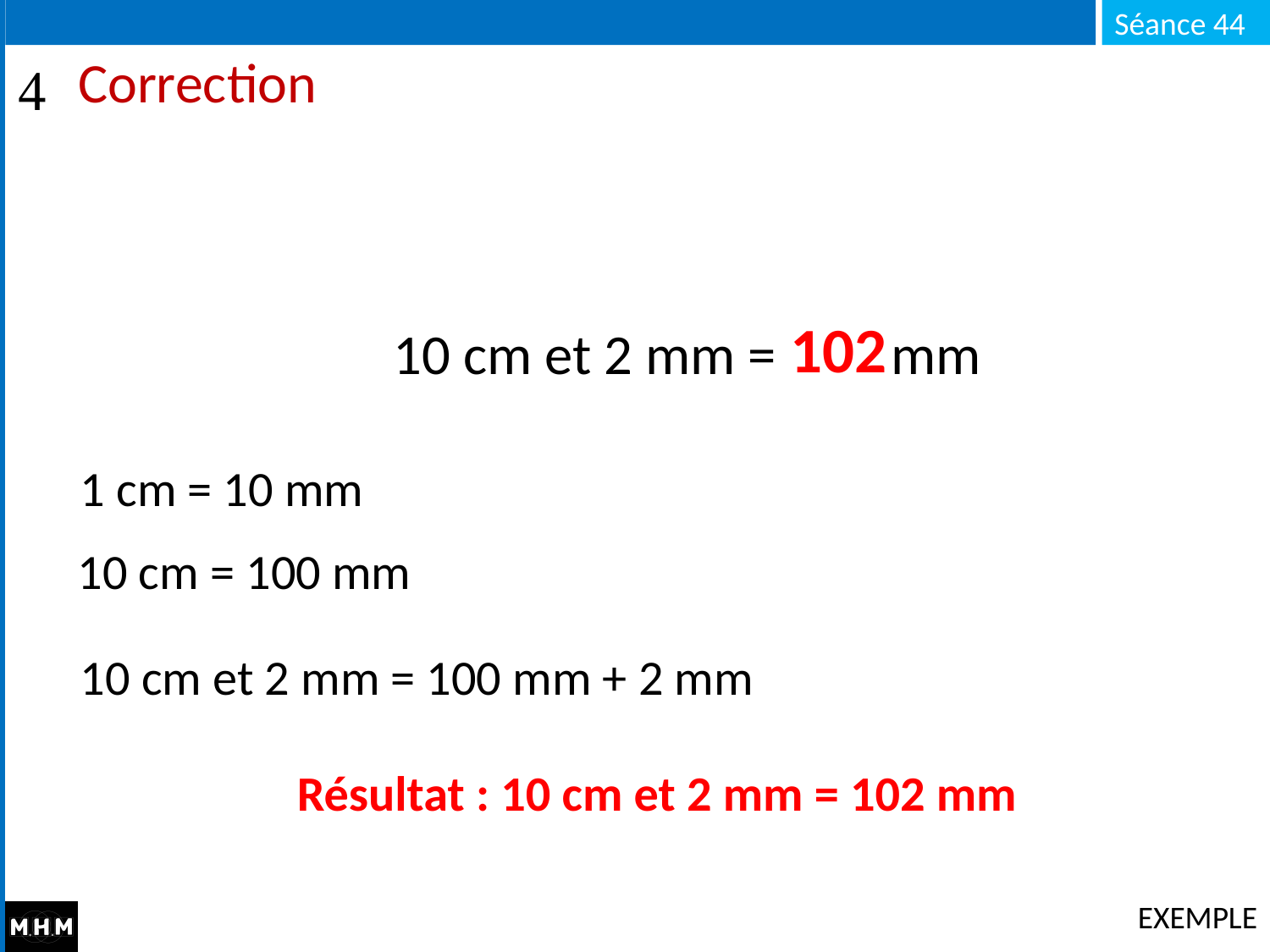

# Correction
102
10 cm et 2 mm =         mm
1 cm = 10 mm
10 cm = 100 mm
10 cm et 2 mm = 100 mm + 2 mm
Résultat : 10 cm et 2 mm = 102 mm
EXEMPLE